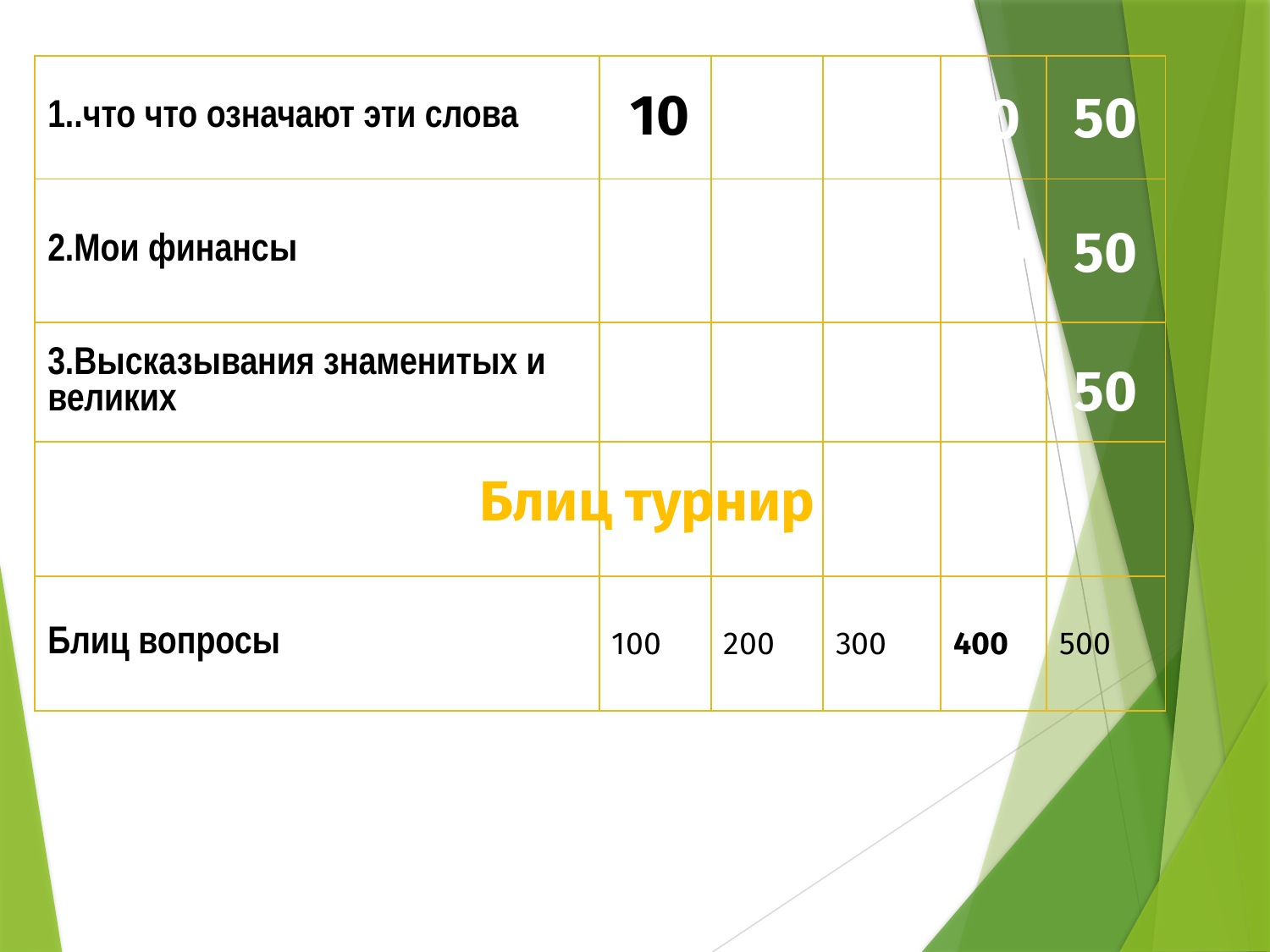

10
20
30

| 1..что что означают эти слова |  |  |  |  |  |
| --- | --- | --- | --- | --- | --- |
| 2.Мои финансы |  |  |  |  |  |
| 3.Высказывания знаменитых и великих |  |  |  |  |  |
|  |  |  |  |  |  |
| Блиц вопросы | 100 | 200 | 300 | 400 | 500 |
50
40
20
50
40
10
30
40
10
20
30
50

Блиц турнир